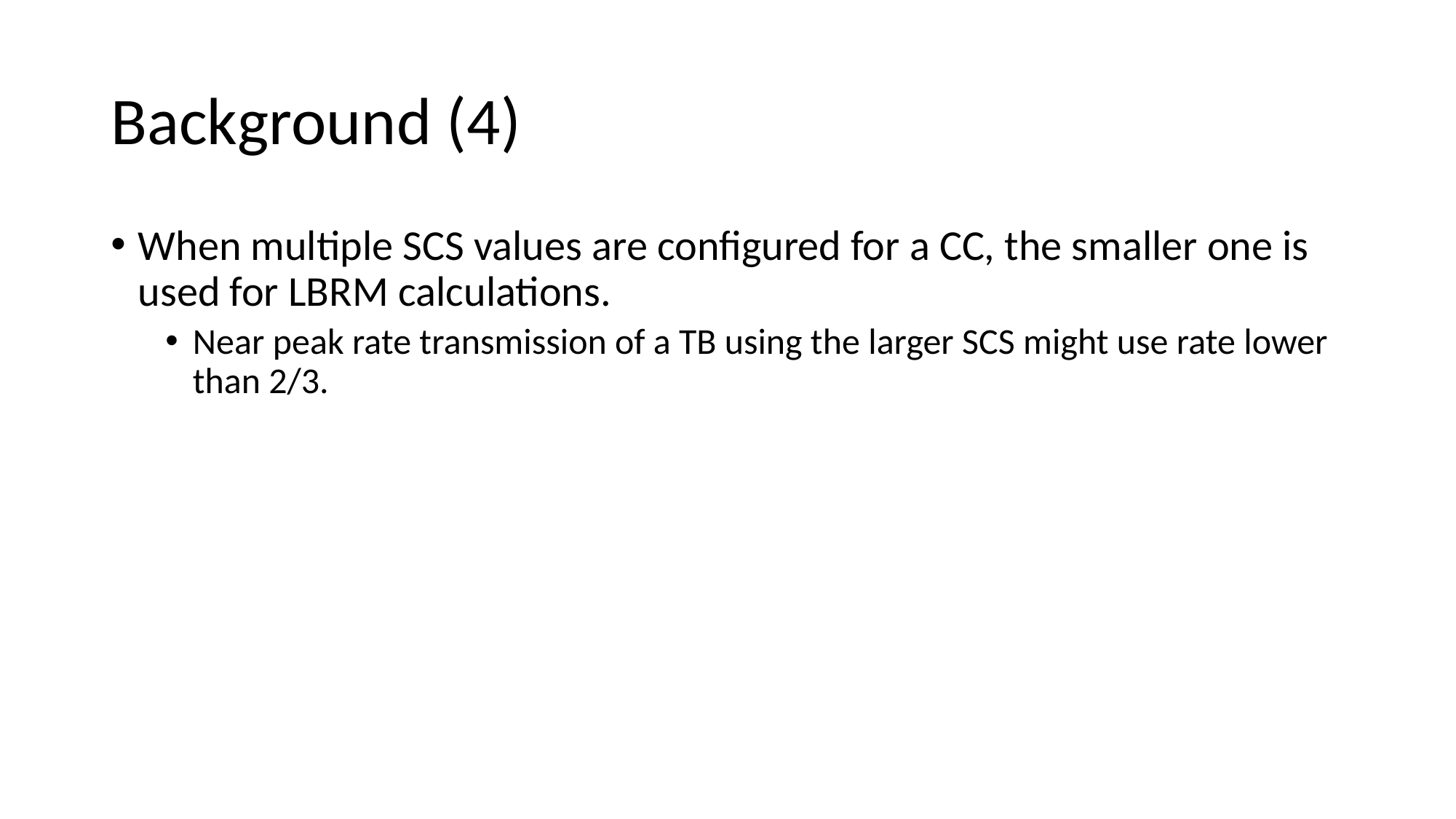

# Background (4)
When multiple SCS values are configured for a CC, the smaller one is used for LBRM calculations.
Near peak rate transmission of a TB using the larger SCS might use rate lower than 2/3.